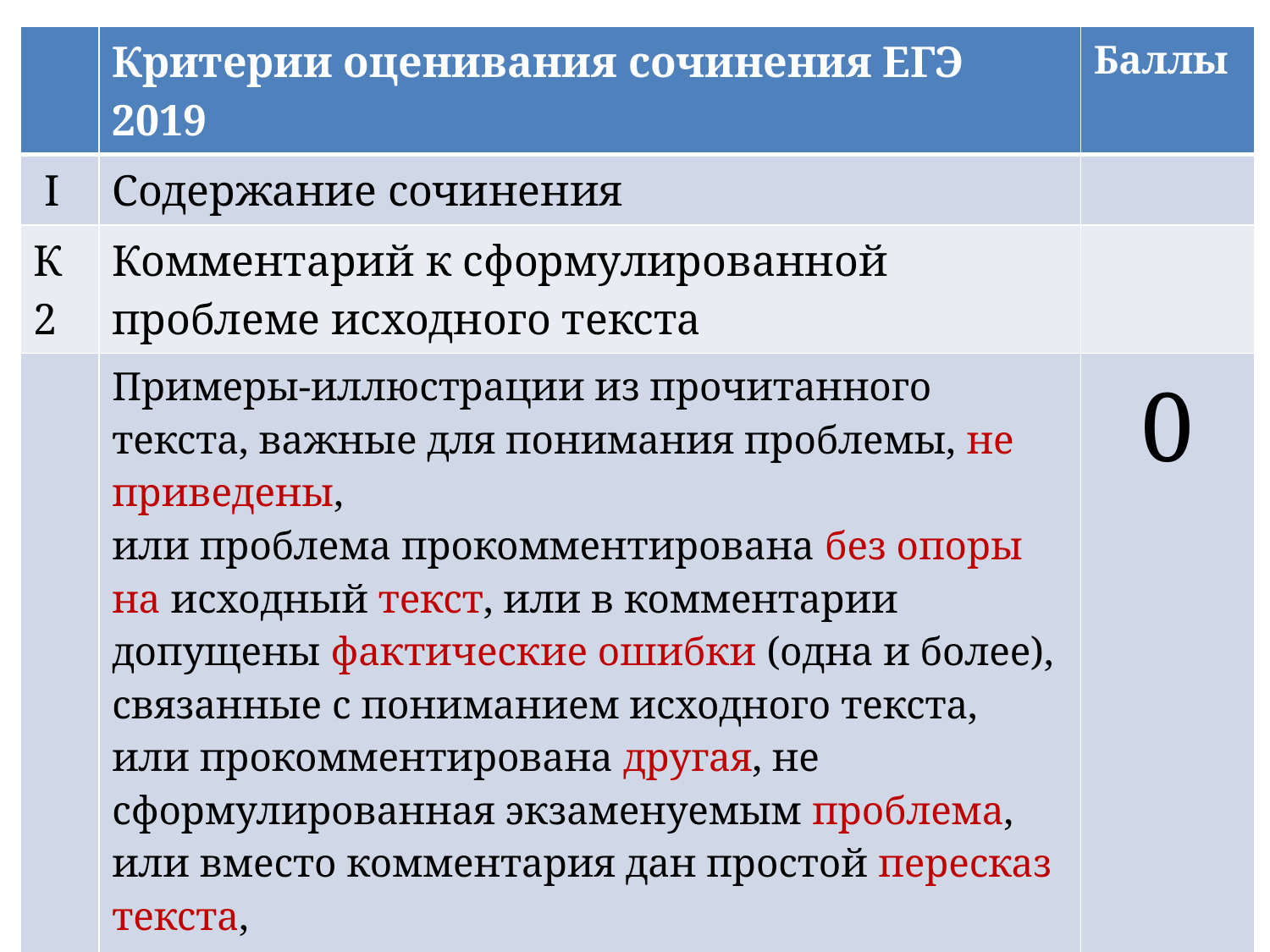

|  | Критерии оценивания сочинения ЕГЭ 2019 | Баллы |
| --- | --- | --- |
| I | Содержание сочинения |  |
| К2 | Комментарий к сформулированной проблеме исходного текста |  |
|  | Примеры-иллюстрации из прочитанного текста, важные для понимания проблемы, не приведены, или проблема прокомментирована без опоры на исходный текст, или в комментарии допущены фактические ошибки (одна и более), связанные с пониманием исходного текста, или прокомментирована другая, не сформулированная экзаменуемым проблема, или вместо комментария дан простой пересказ текста, или вместо комментария цитируется большой фрагмент исходного текста | 0 |